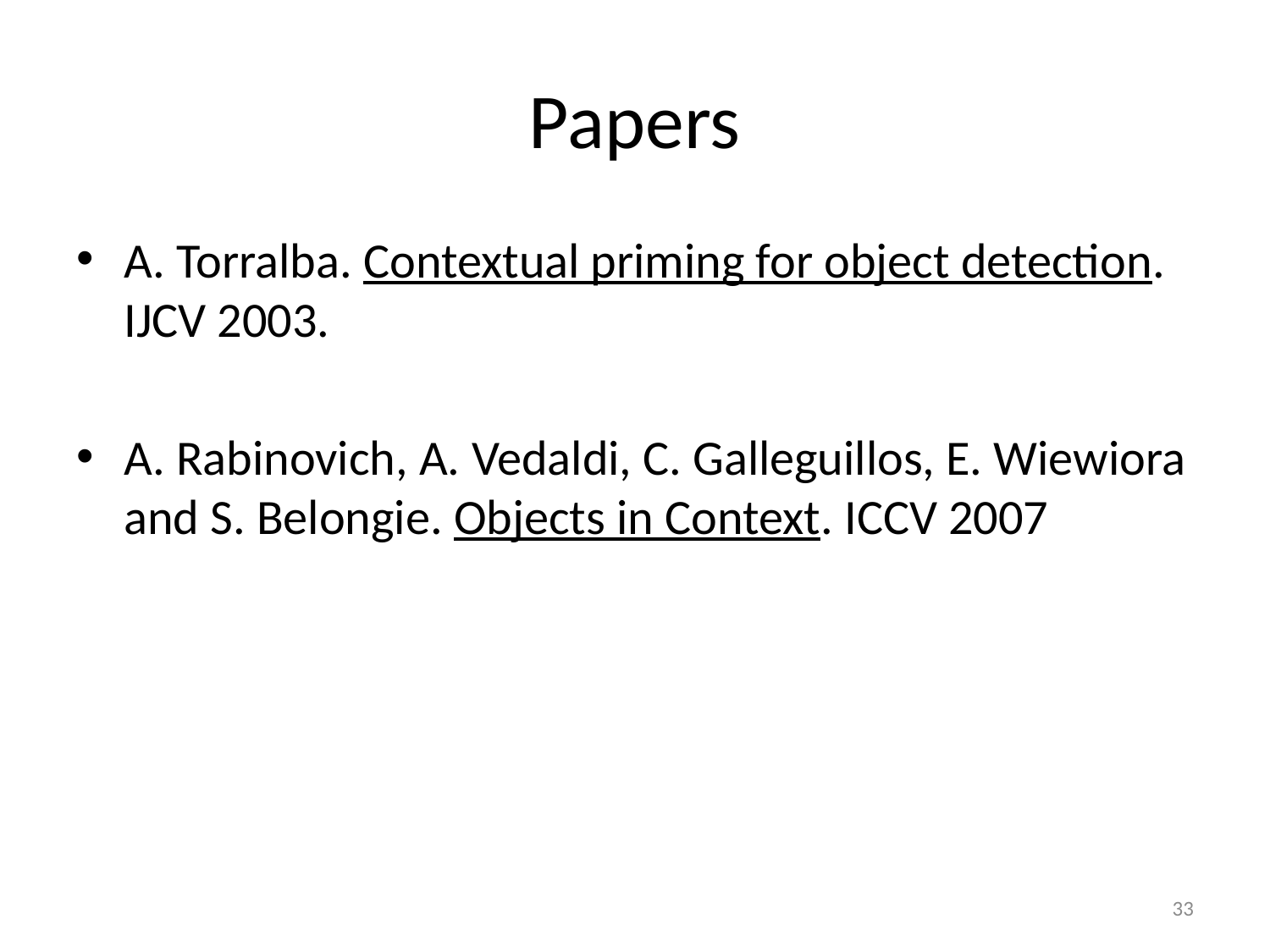

# Papers
A. Torralba. Contextual priming for object detection. IJCV 2003.

A. Rabinovich, A. Vedaldi, C. Galleguillos, E. Wiewiora and S. Belongie. Objects in Context. ICCV 2007

33